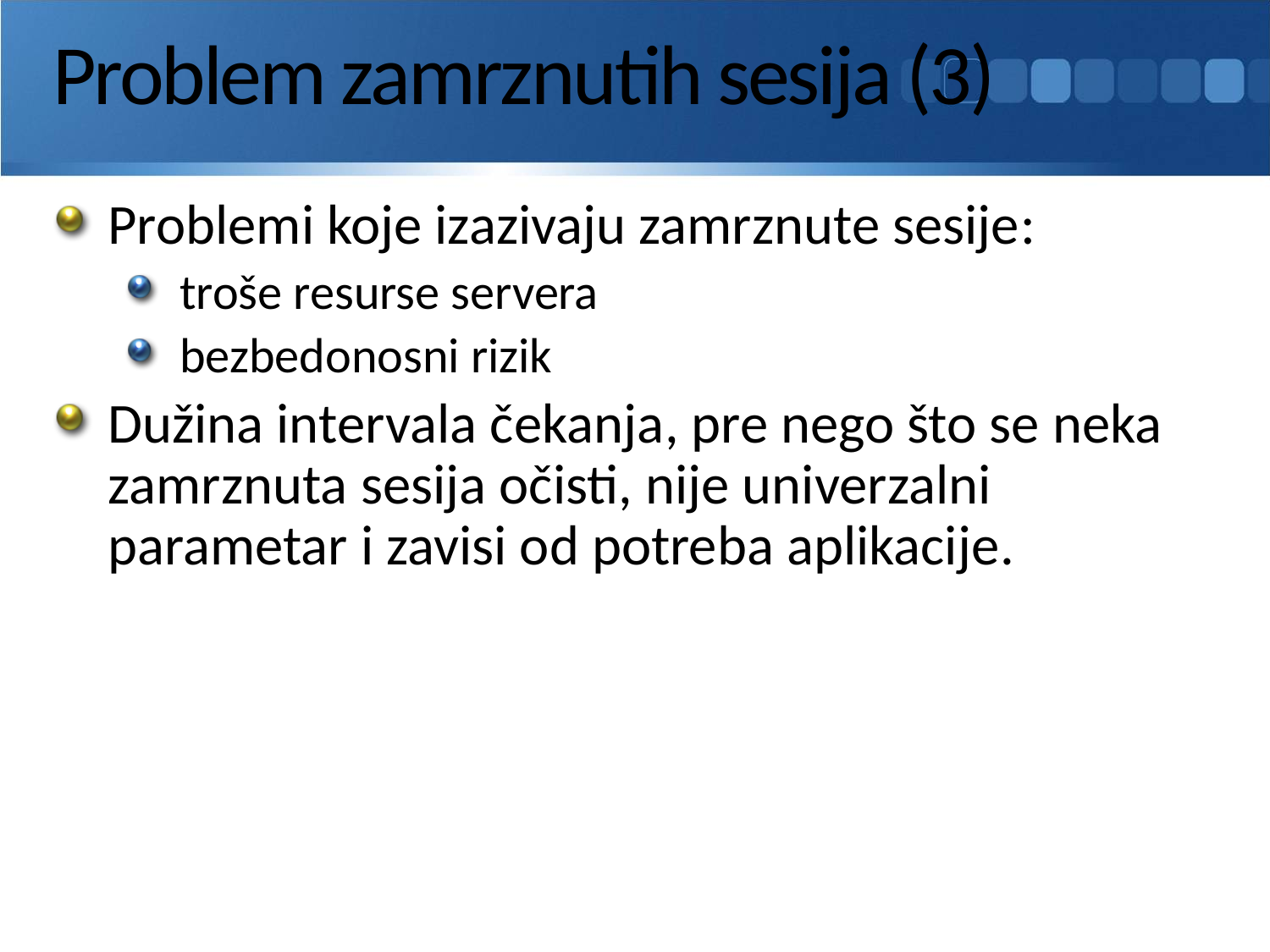

# Problem zamrznutih sesija (3)
Problemi koje izazivaju zamrznute sesije:
troše resurse servera
bezbedonosni rizik
Dužina intervala čekanja, pre nego što se neka zamrznuta sesija očisti, nije univerzalni parametar i zavisi od potreba aplikacije.